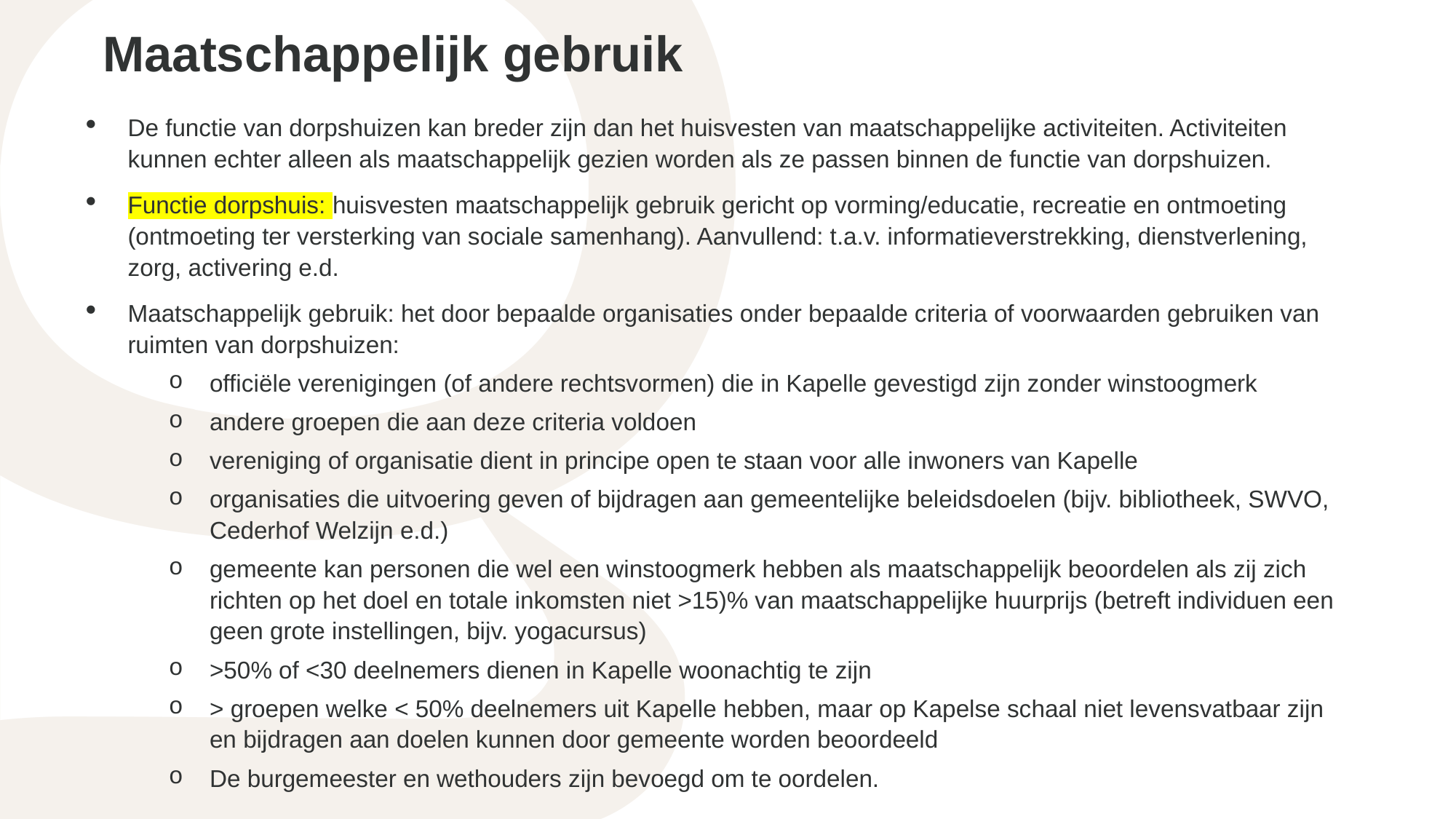

# Maatschappelijk gebruik
De functie van dorpshuizen kan breder zijn dan het huisvesten van maatschappelijke activiteiten. Activiteiten kunnen echter alleen als maatschappelijk gezien worden als ze passen binnen de functie van dorpshuizen.
Functie dorpshuis: huisvesten maatschappelijk gebruik gericht op vorming/educatie, recreatie en ontmoeting (ontmoeting ter versterking van sociale samenhang). Aanvullend: t.a.v. informatieverstrekking, dienstverlening, zorg, activering e.d.
Maatschappelijk gebruik: het door bepaalde organisaties onder bepaalde criteria of voorwaarden gebruiken van ruimten van dorpshuizen:
officiële verenigingen (of andere rechtsvormen) die in Kapelle gevestigd zijn zonder winstoogmerk
andere groepen die aan deze criteria voldoen
vereniging of organisatie dient in principe open te staan voor alle inwoners van Kapelle
organisaties die uitvoering geven of bijdragen aan gemeentelijke beleidsdoelen (bijv. bibliotheek, SWVO, Cederhof Welzijn e.d.)
gemeente kan personen die wel een winstoogmerk hebben als maatschappelijk beoordelen als zij zich richten op het doel en totale inkomsten niet >15)% van maatschappelijke huurprijs (betreft individuen een geen grote instellingen, bijv. yogacursus)
>50% of <30 deelnemers dienen in Kapelle woonachtig te zijn
> groepen welke < 50% deelnemers uit Kapelle hebben, maar op Kapelse schaal niet levensvatbaar zijn en bijdragen aan doelen kunnen door gemeente worden beoordeeld
De burgemeester en wethouders zijn bevoegd om te oordelen.